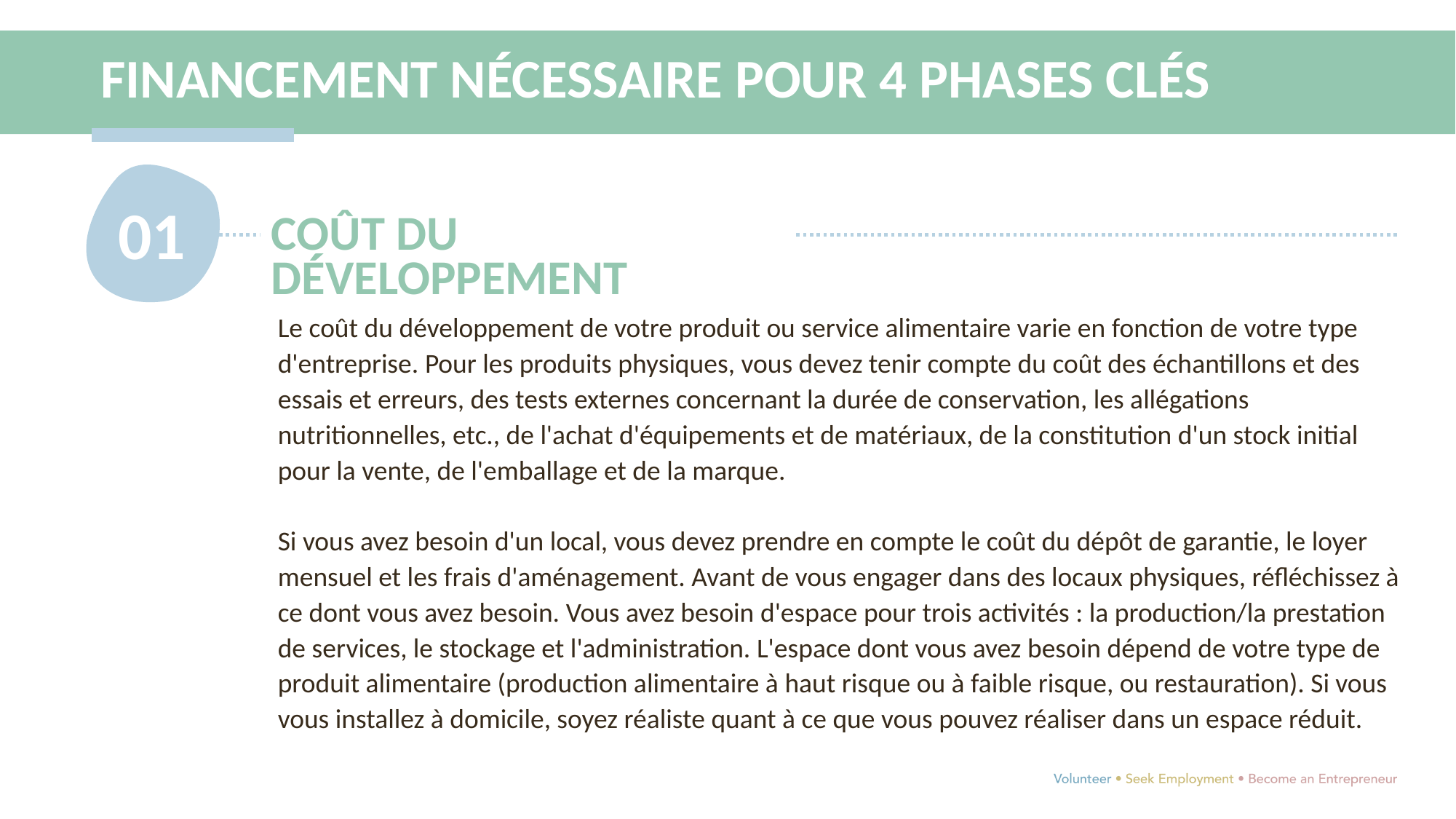

FINANCEMENT NÉCESSAIRE POUR 4 PHASES CLÉS

01
COÛT DU DÉVELOPPEMENT
Le coût du développement de votre produit ou service alimentaire varie en fonction de votre type d'entreprise. Pour les produits physiques, vous devez tenir compte du coût des échantillons et des essais et erreurs, des tests externes concernant la durée de conservation, les allégations nutritionnelles, etc., de l'achat d'équipements et de matériaux, de la constitution d'un stock initial pour la vente, de l'emballage et de la marque.

Si vous avez besoin d'un local, vous devez prendre en compte le coût du dépôt de garantie, le loyer mensuel et les frais d'aménagement. Avant de vous engager dans des locaux physiques, réfléchissez à ce dont vous avez besoin. Vous avez besoin d'espace pour trois activités : la production/la prestation de services, le stockage et l'administration. L'espace dont vous avez besoin dépend de votre type de produit alimentaire (production alimentaire à haut risque ou à faible risque, ou restauration). Si vous vous installez à domicile, soyez réaliste quant à ce que vous pouvez réaliser dans un espace réduit.